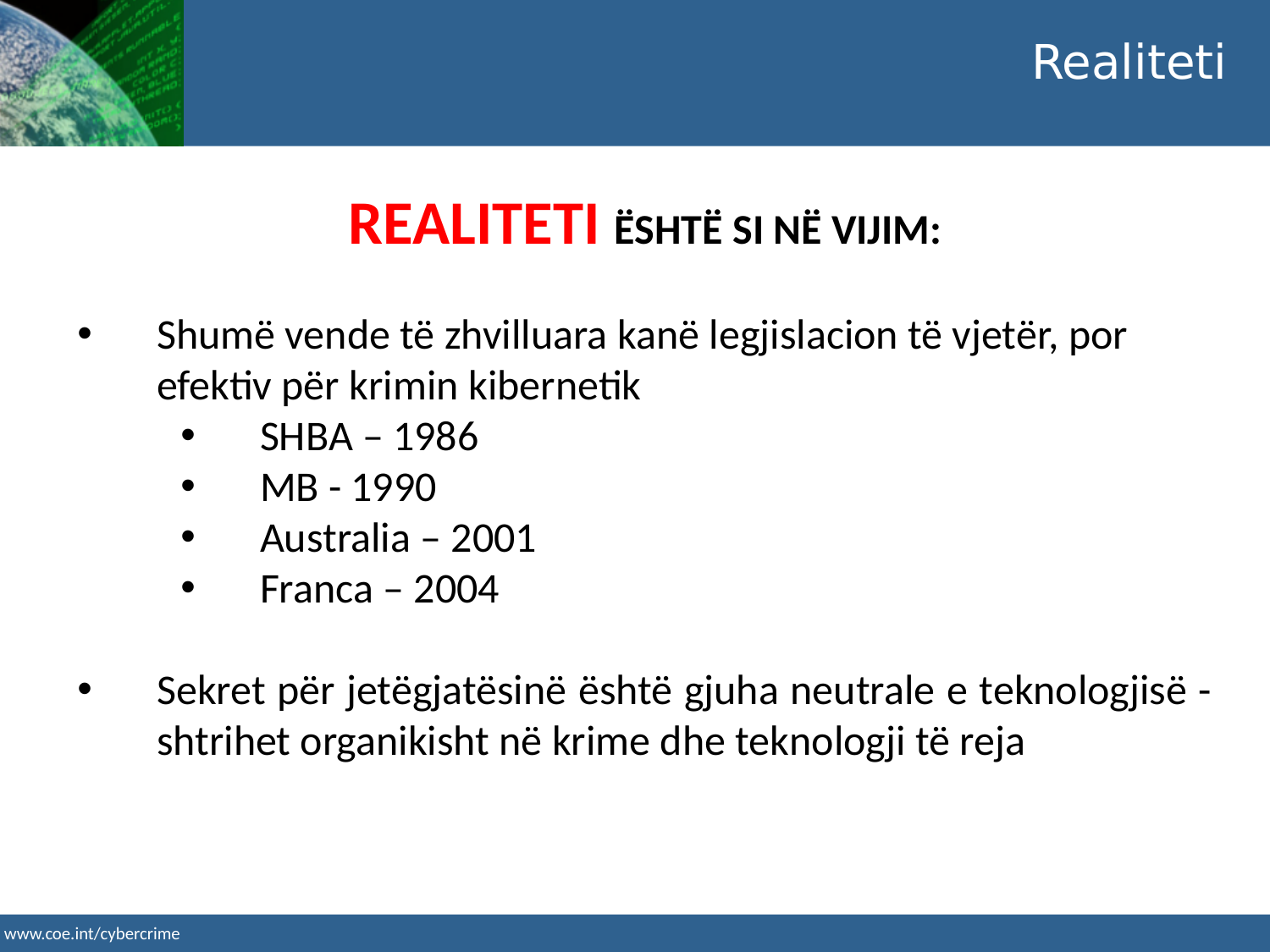

Realiteti
REALITETI ËSHTË SI NË VIJIM:

Shumë vende të zhvilluara kanë legjislacion të vjetër, por efektiv për krimin kibernetik
SHBA – 1986
MB - 1990
Australia – 2001
Franca – 2004

Sekret për jetëgjatësinë është gjuha neutrale e teknologjisë - shtrihet organikisht në krime dhe teknologji të reja